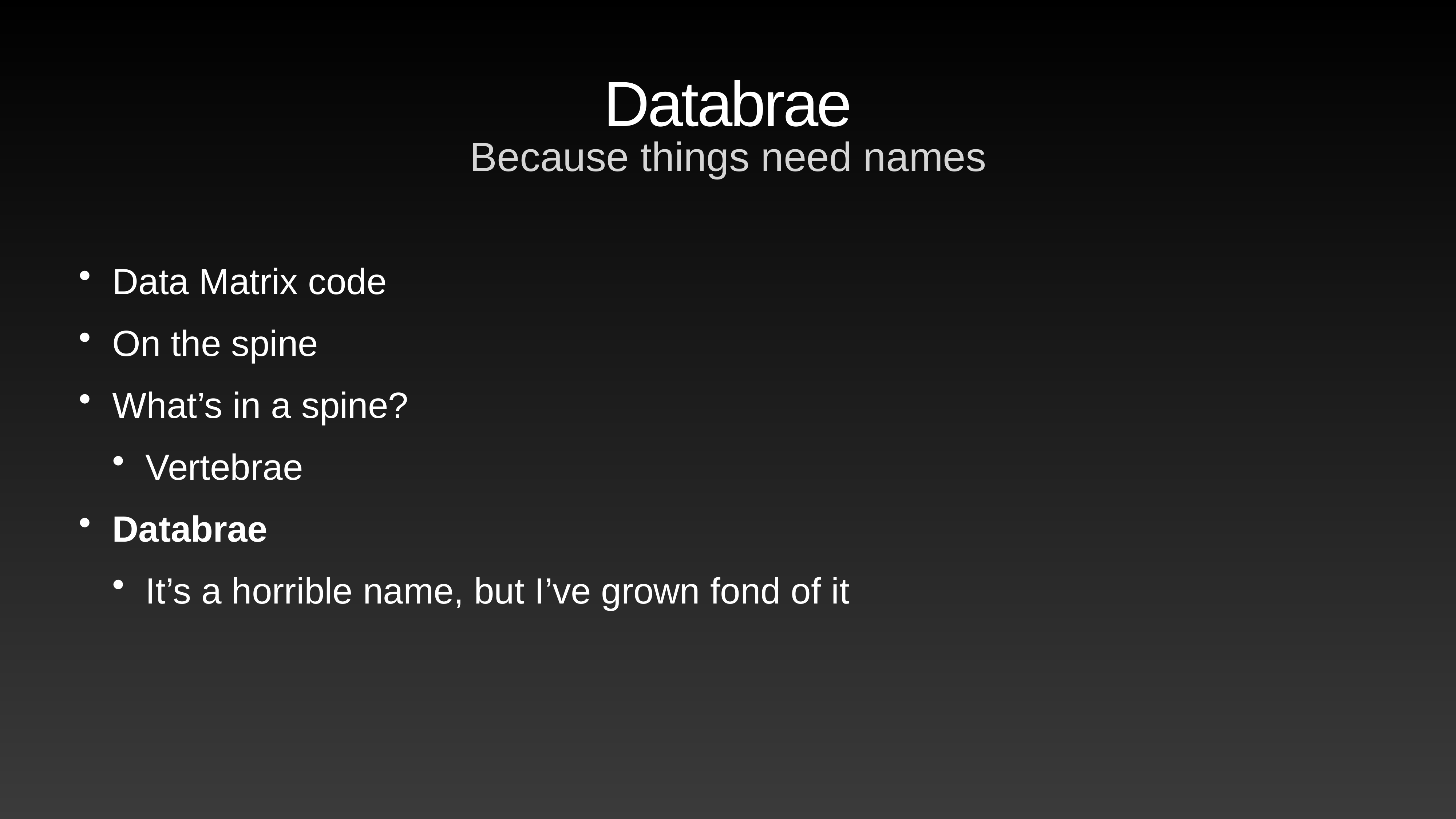

# Databrae
Because things need names
Data Matrix code
On the spine
What’s in a spine?
Vertebrae
Databrae
It’s a horrible name, but I’ve grown fond of it